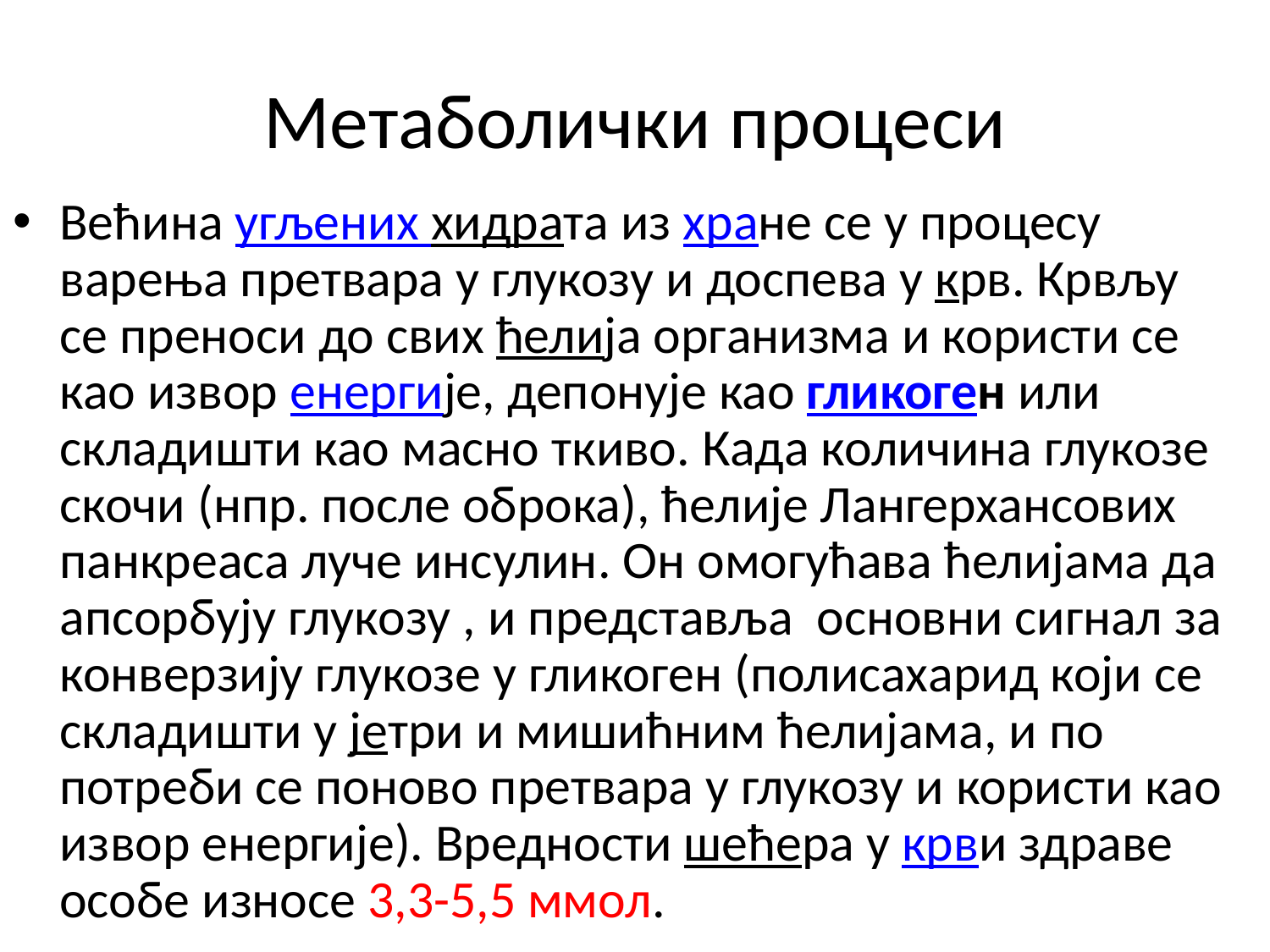

# Метаболички процеси
Већина угљених хидрата из хране се у процесу варења претвара у глукозу и доспева у крв. Крвљу се преноси до свих ћелија организма и користи се као извор енергије, депонује као гликоген или складишти као масно ткиво. Када количина глукозе скочи (нпр. после оброка), ћелије Лангерхансових  панкреаса луче инсулин. Он омогућава ћелијама да апсорбују глукозу , и представља  основни сигнал за конверзију глукозе у гликоген (полисахарид који се складишти у јетри и мишићним ћелијама, и по потреби се поново претвара у глукозу и користи као извор енергије). Вредности шећера у крви здраве особе износе 3,3-5,5 ммол.